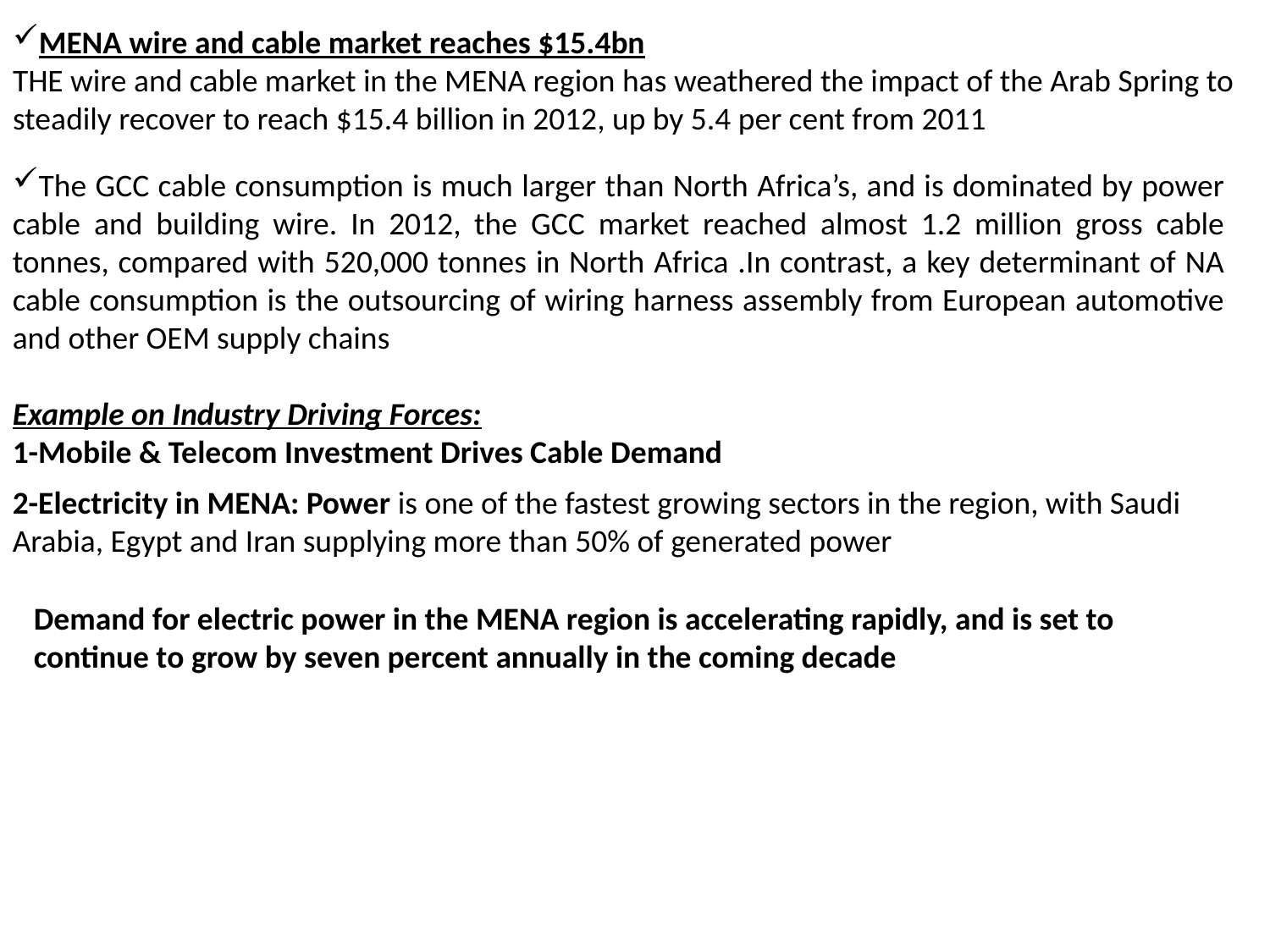

MENA wire and cable market reaches $15.4bn
THE wire and cable market in the MENA region has weathered the impact of the Arab Spring to steadily recover to reach $15.4 billion in 2012, up by 5.4 per cent from 2011

The GCC cable consumption is much larger than North Africa’s, and is dominated by power cable and building wire. In 2012, the GCC market reached almost 1.2 million gross cable tonnes, compared with 520,000 tonnes in North Africa .In contrast, a key determinant of NA cable consumption is the outsourcing of wiring harness assembly from European automotive and other OEM supply chains

Example on Industry Driving Forces:
1-Mobile & Telecom Investment Drives Cable Demand

2-Electricity in MENA: Power is one of the fastest growing sectors in the region, with Saudi Arabia, Egypt and Iran supplying more than 50% of generated power

Demand for electric power in the MENA region is accelerating rapidly, and is set to continue to grow by seven percent annually in the coming decade